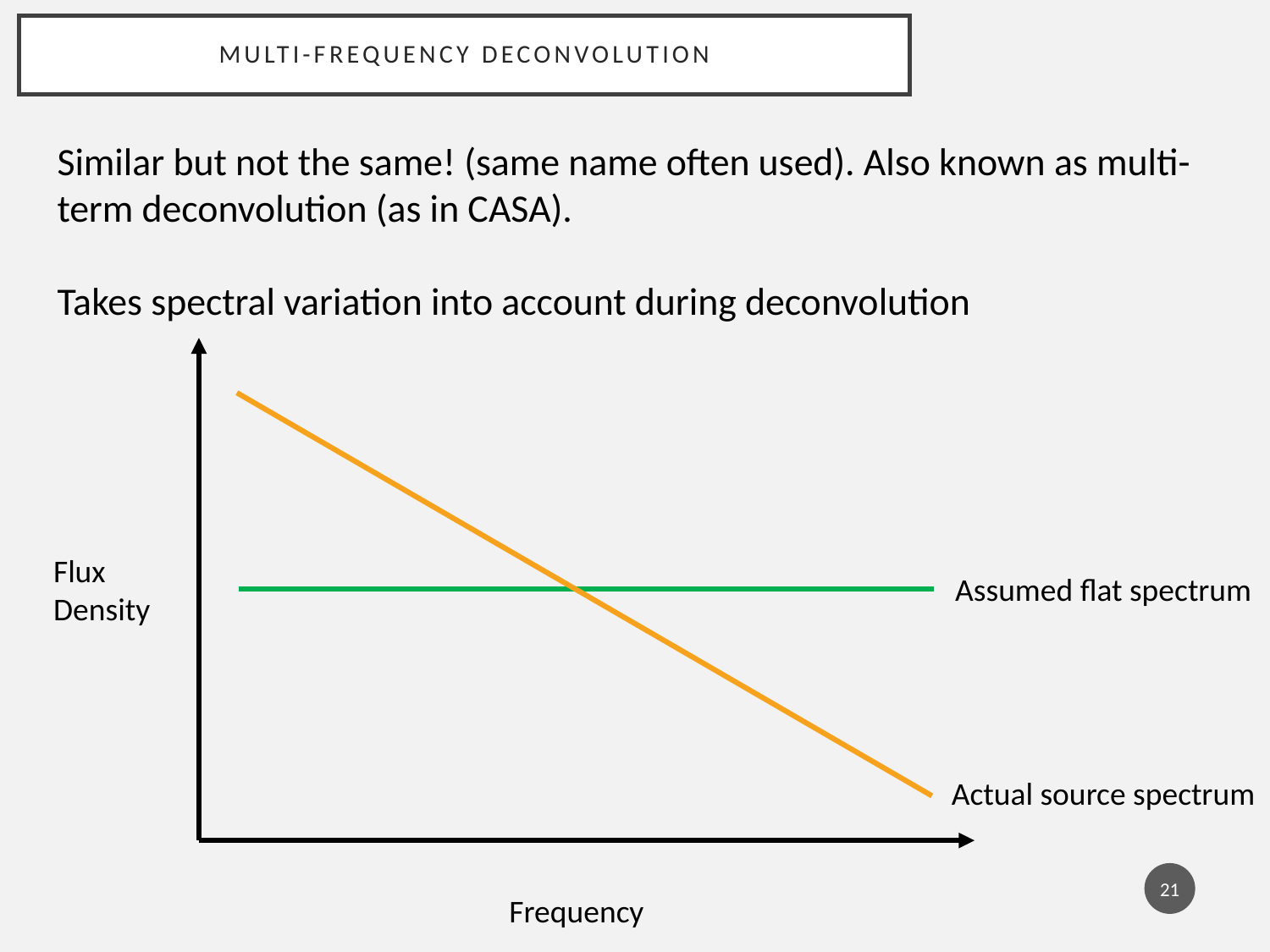

# Multi-Frequency Deconvolution
Similar but not the same! (same name often used). Also known as multi-term deconvolution (as in CASA).

Takes spectral variation into account during deconvolution

Flux
Density
Assumed flat spectrum
Actual source spectrum
21
Frequency